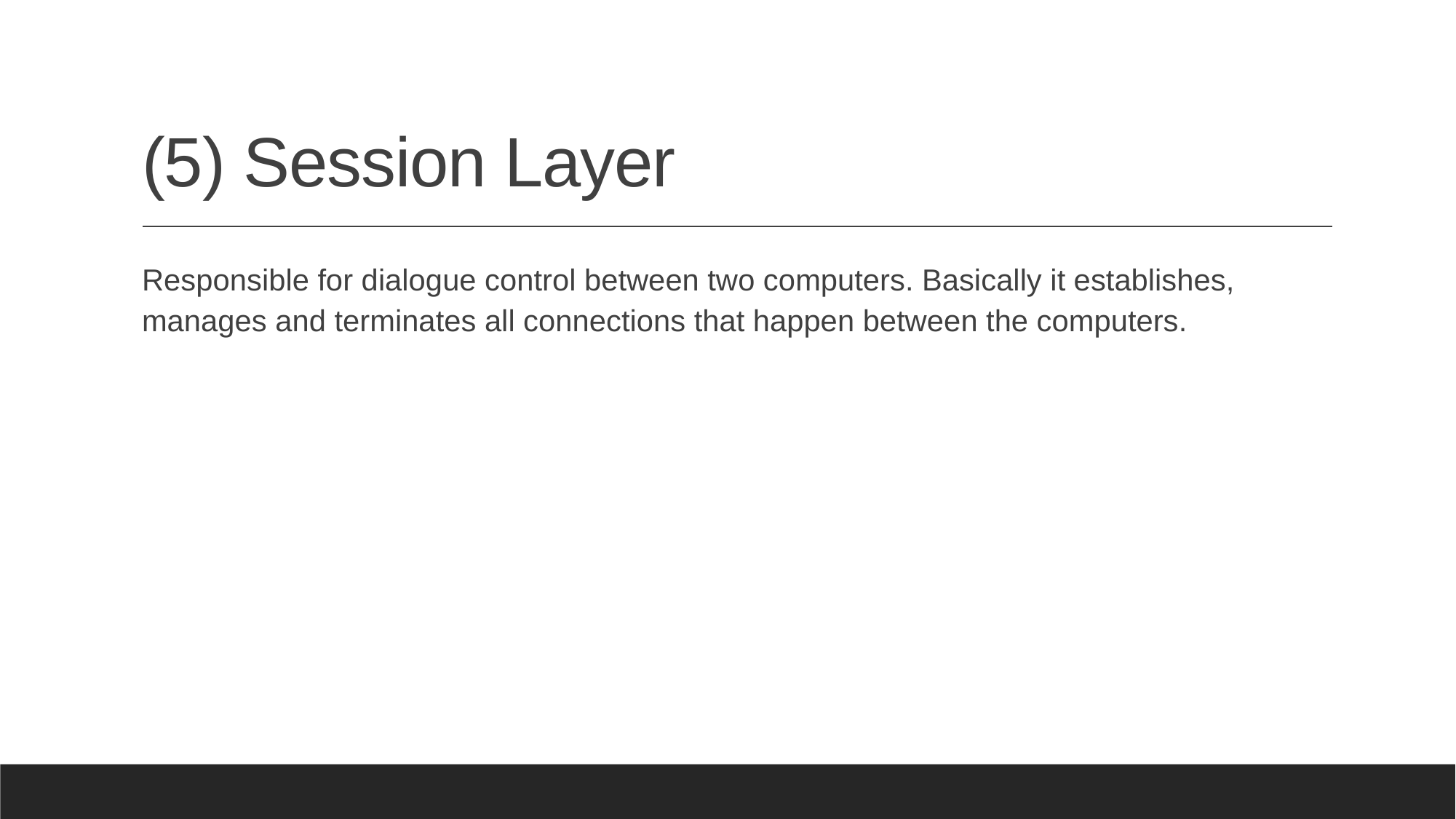

# (5) Session Layer
Responsible for dialogue control between two computers. Basically it establishes, manages and terminates all connections that happen between the computers.